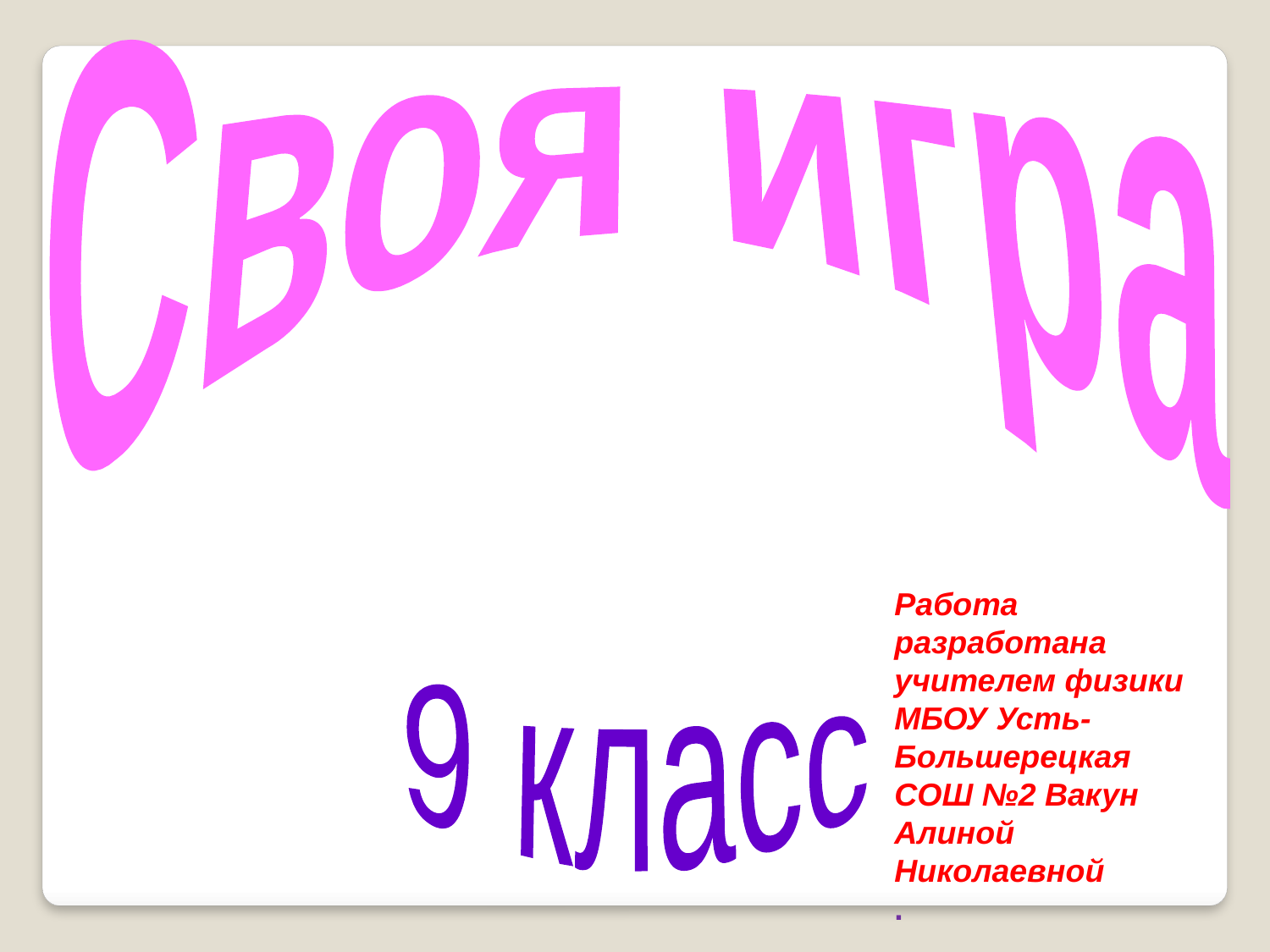

Своя игра

Работа разработана учителем физики  МБОУ Усть- Большерецкая СОШ №2 Вакун Алиной Николаевной
.
9 класс